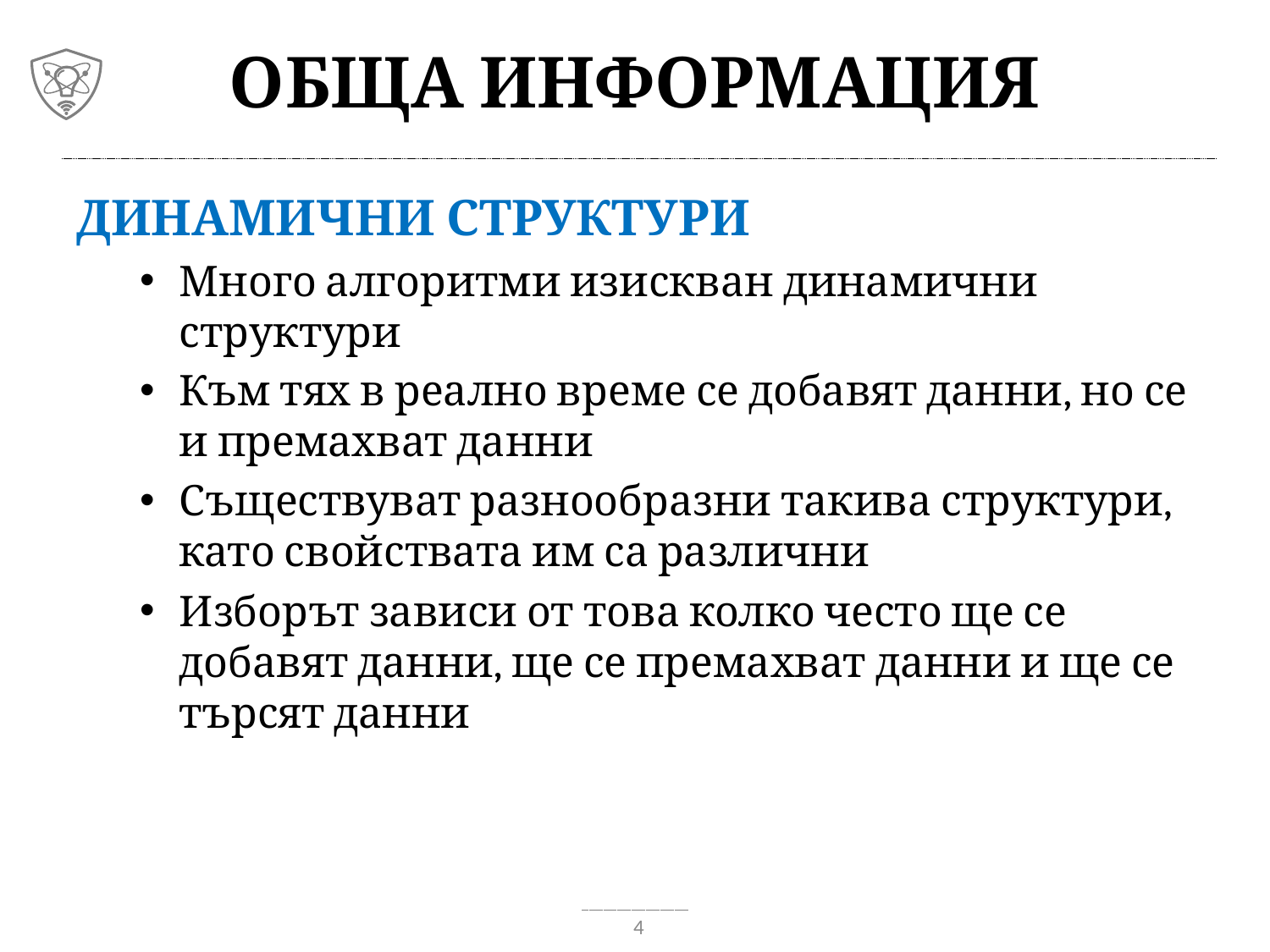

# Обща информация
Динамични структури
Много алгоритми изискван динамични структури
Към тях в реално време се добавят данни, но се и премахват данни
Съществуват разнообразни такива структури, като свойствата им са различни
Изборът зависи от това колко често ще се добавят данни, ще се премахват данни и ще се търсят данни
4